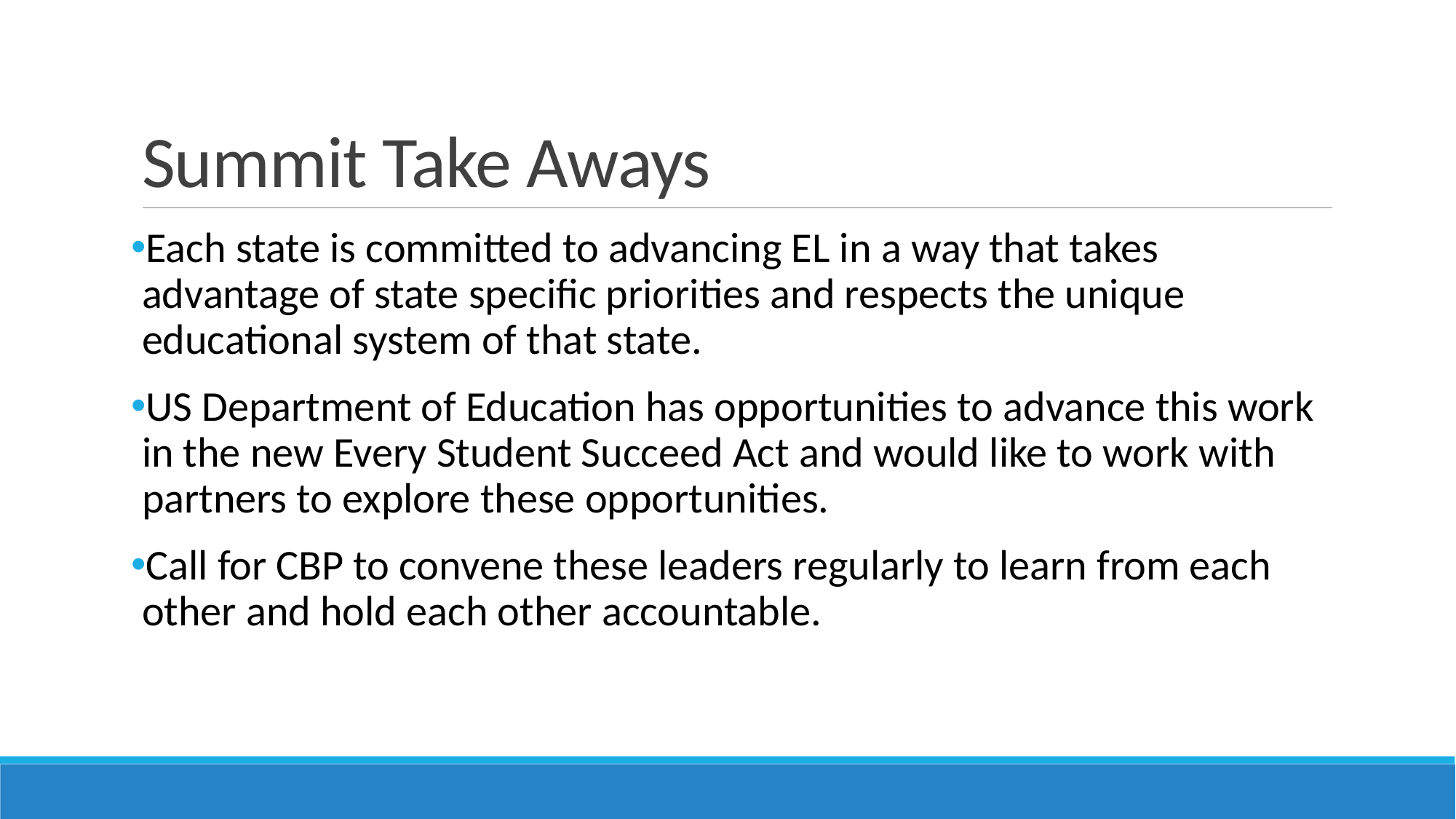

# Summit Take Aways
Each state is committed to advancing EL in a way that takes advantage of state specific priorities and respects the unique educational system of that state.
US Department of Education has opportunities to advance this work in the new Every Student Succeed Act and would like to work with partners to explore these opportunities.
Call for CBP to convene these leaders regularly to learn from each other and hold each other accountable.